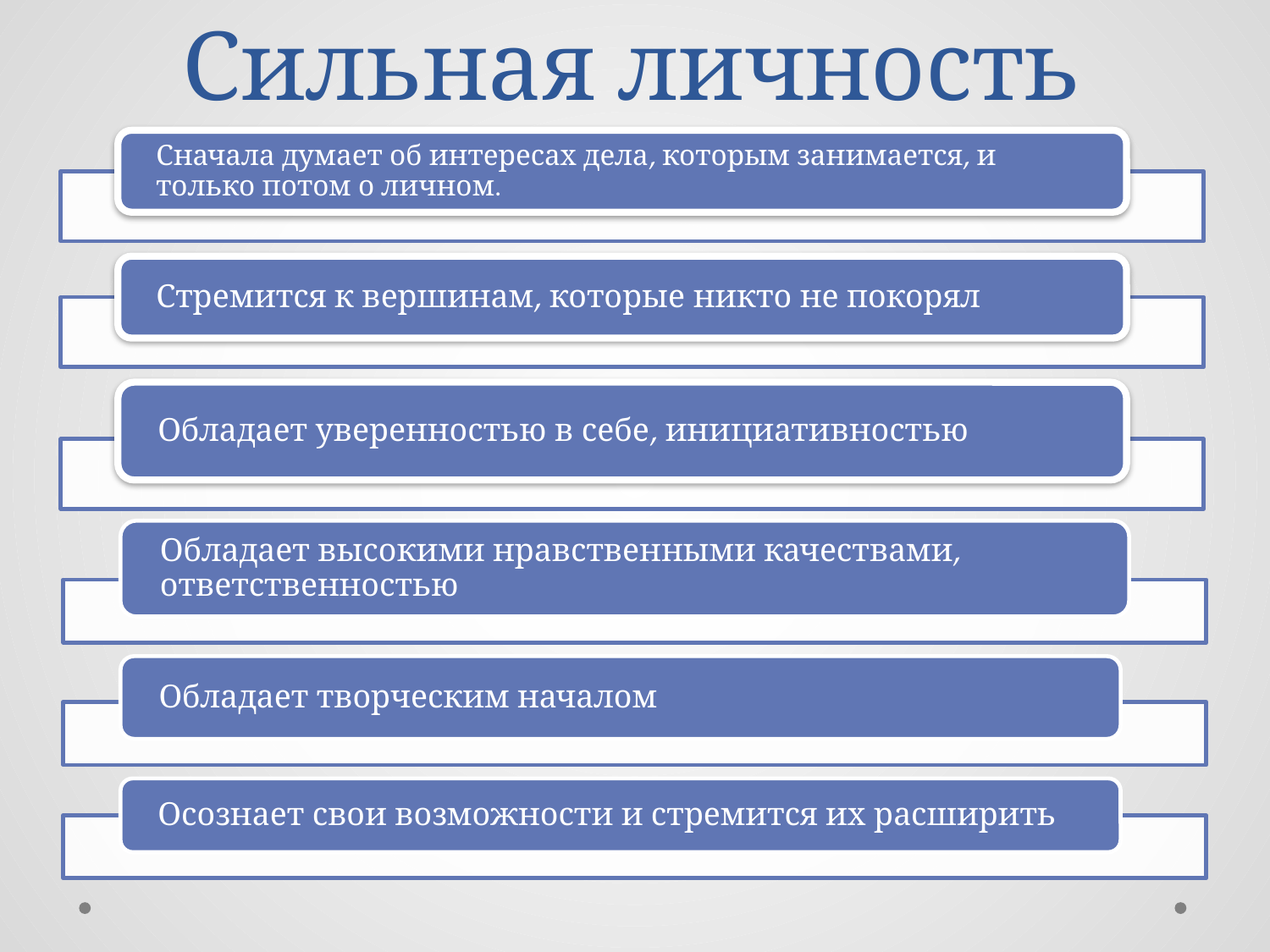

# Сильная личность
Сначала думает об интересах дела, которым занимается, и только потом о личном.
Стремится к вершинам, которые никто не покорял
Обладает уверенностью в себе, инициативностью
Обладает высокими нравственными качествами, ответственностью
Обладает творческим началом
Осознает свои возможности и стремится их расширить